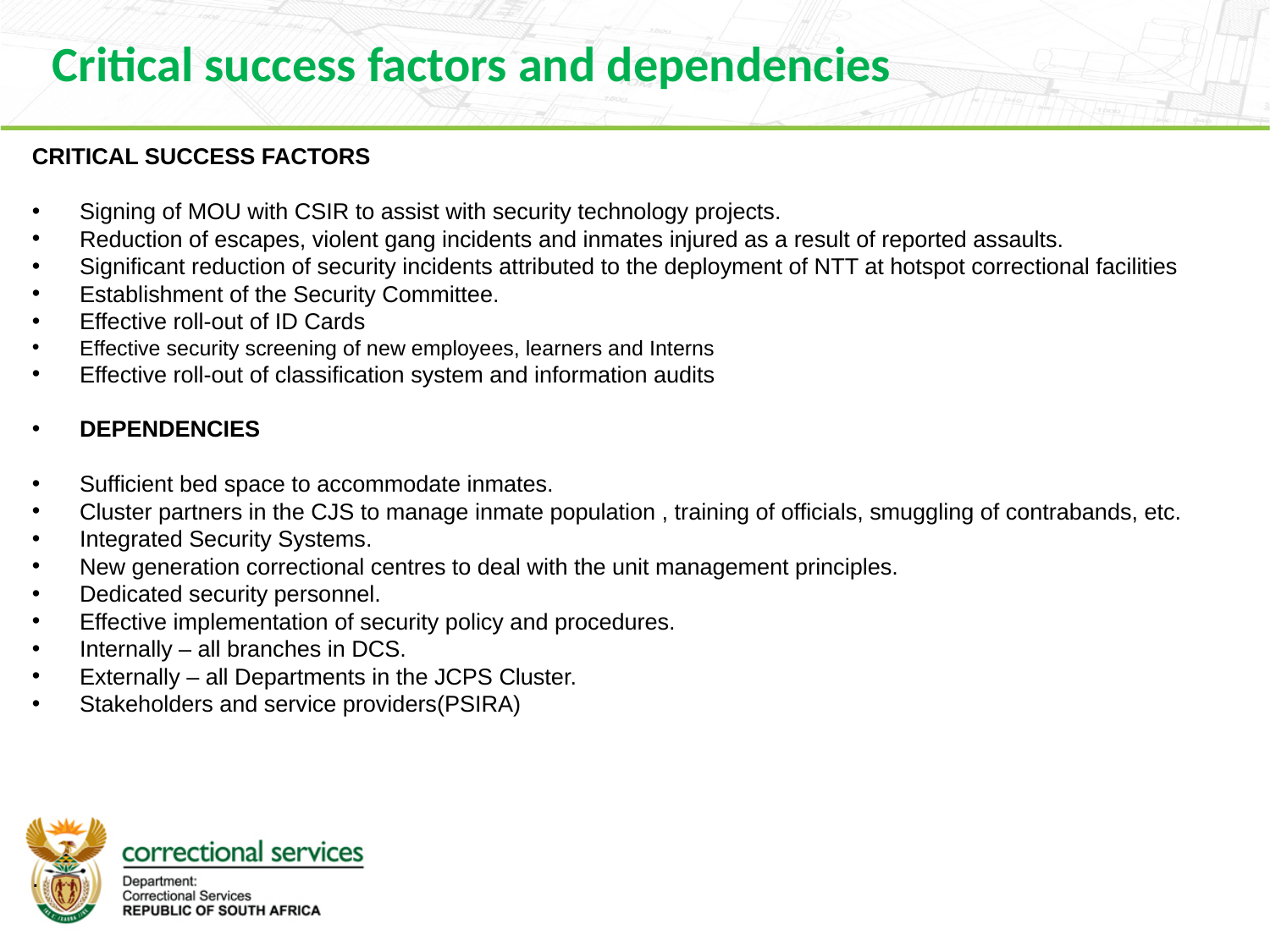

Critical success factors and dependencies
CRITICAL SUCCESS FACTORS

Signing of MOU with CSIR to assist with security technology projects.
Reduction of escapes, violent gang incidents and inmates injured as a result of reported assaults.
Significant reduction of security incidents attributed to the deployment of NTT at hotspot correctional facilities
Establishment of the Security Committee.
Effective roll-out of ID Cards
Effective security screening of new employees, learners and Interns
Effective roll-out of classification system and information audits

DEPENDENCIES

Sufficient bed space to accommodate inmates.
Cluster partners in the CJS to manage inmate population , training of officials, smuggling of contrabands, etc.
Integrated Security Systems.
New generation correctional centres to deal with the unit management principles.
Dedicated security personnel.
Effective implementation of security policy and procedures.
Internally – all branches in DCS.
Externally – all Departments in the JCPS Cluster.
Stakeholders and service providers(PSIRA)

.